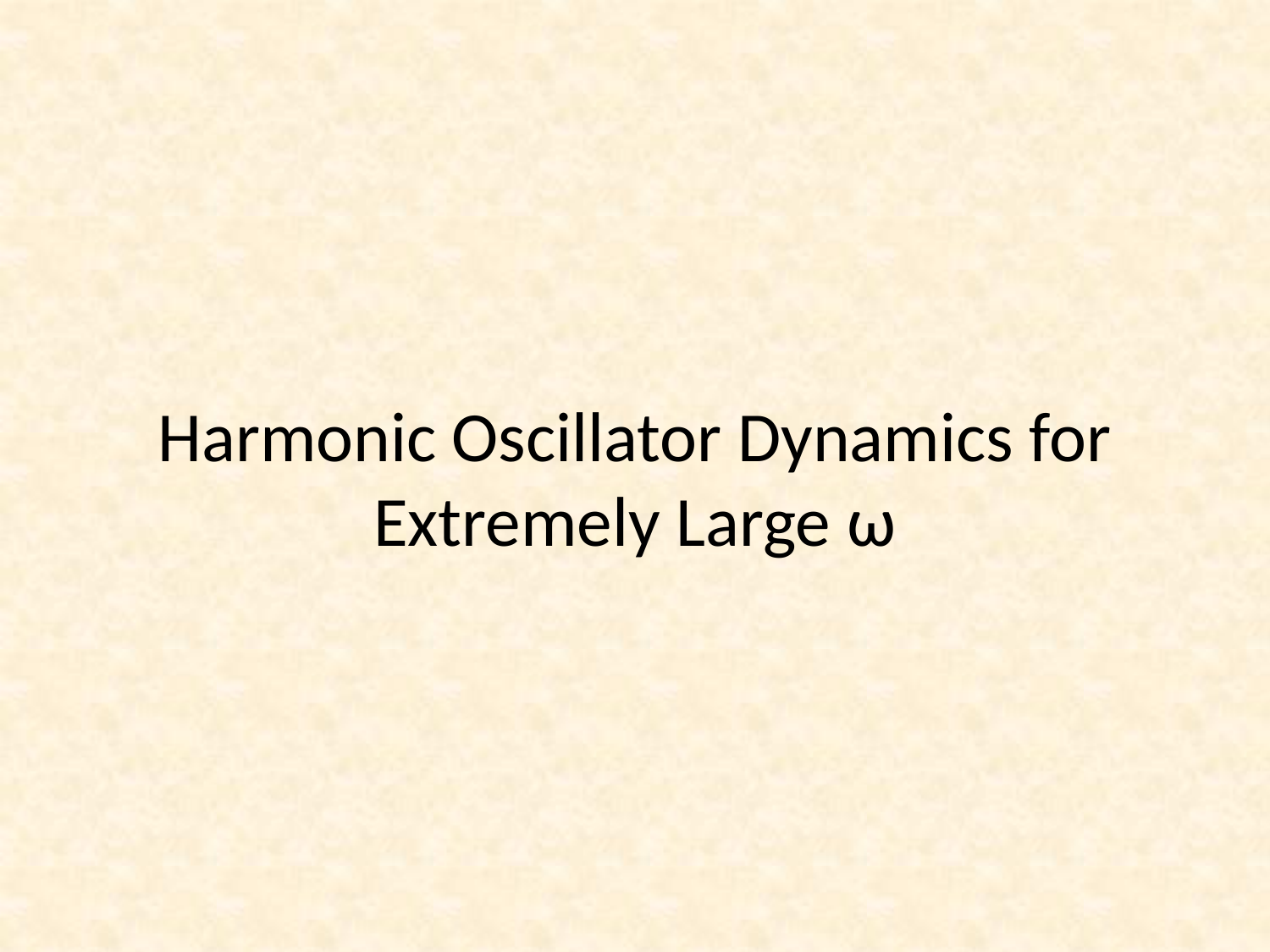

# Harmonic Oscillator Dynamics for Extremely Large ω
20